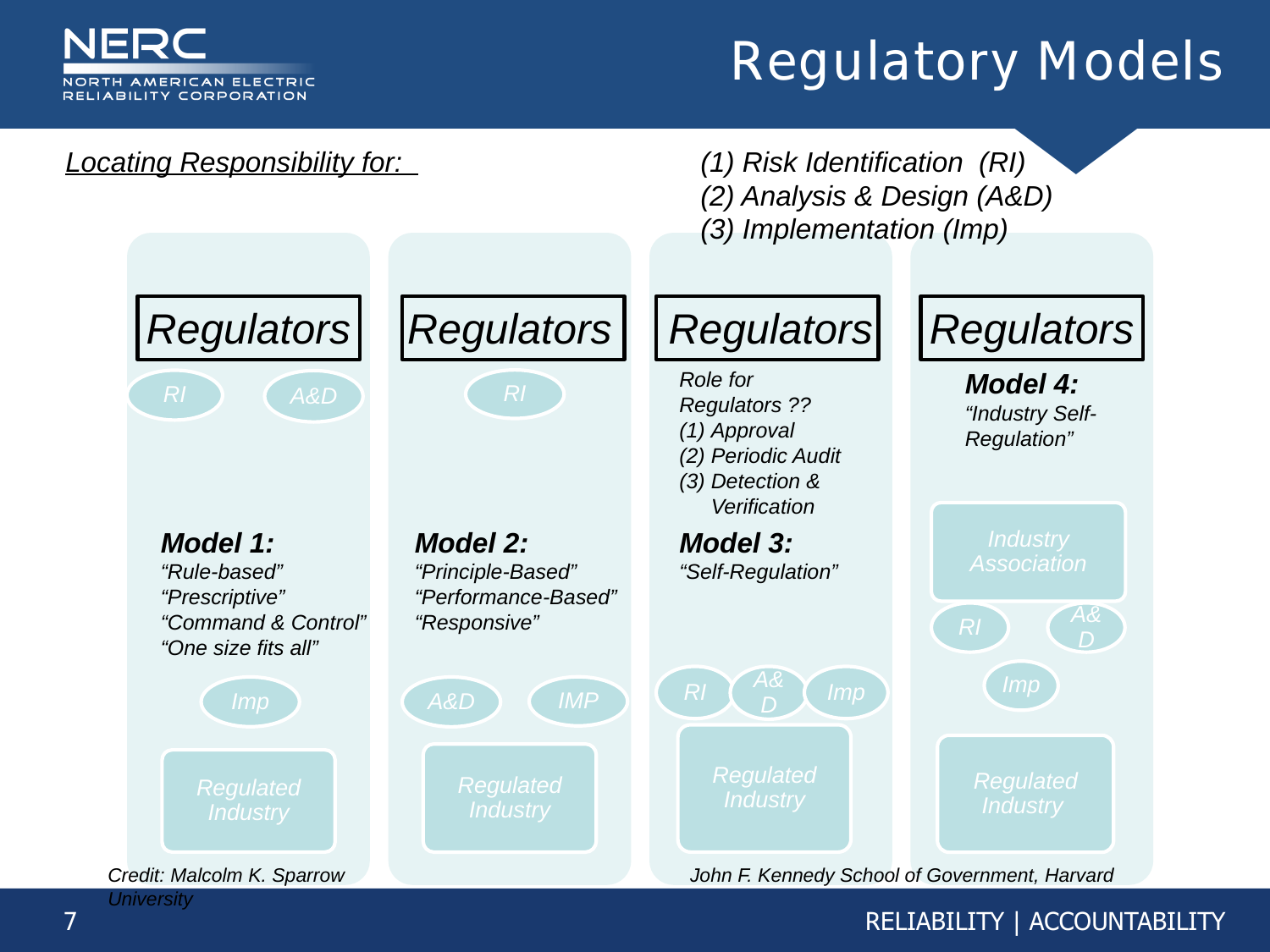

Regulatory Models
Locating Responsibility for:  			(1) Risk Identification  (RI)
					(2) Analysis & Design (A&D)
					(3) Implementation (Imp)

Regulators
Regulators
Regulators
Regulators
RI
RI
A&D
Industry Association
A&D
RI
Imp
Imp
RI
A&D
IMP
Imp
A&D
Regulated Industry
Regulated Industry
Regulated Industry
Regulated Industry

Role for Regulators ??
Approval
Periodic Audit
Detection & Verification
Model 4:
“Industry Self-Regulation”
Model 1:
“Rule-based”
“Prescriptive”
“Command & Control”
“One size fits all”
Model 2:
“Principle-Based”
“Performance-Based”
“Responsive”
Model 3:
“Self-Regulation”
Credit: Malcolm K. Sparrow                                                               John F. Kennedy School of Government, Harvard University